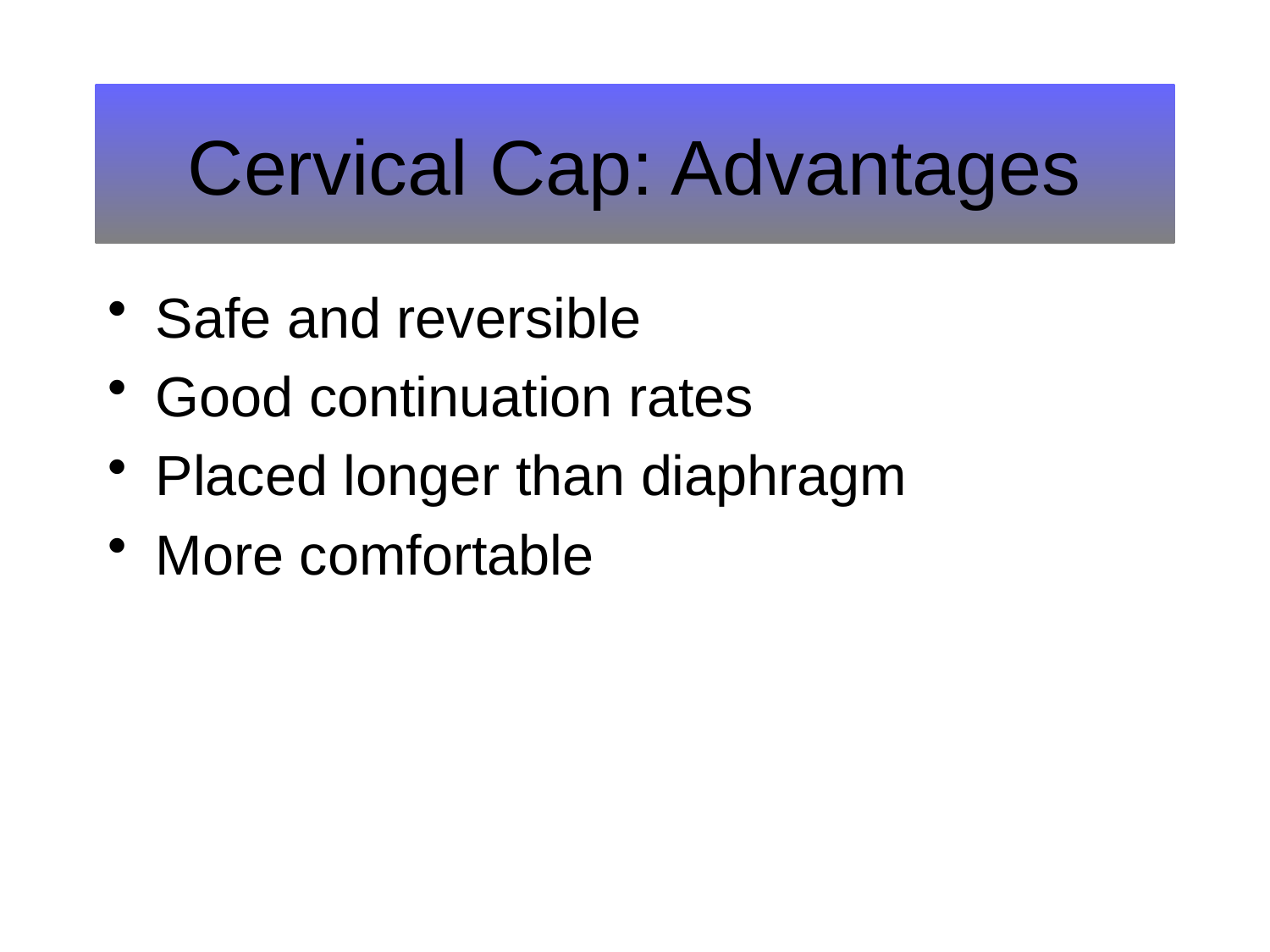

# Cervical Cap: Advantages
Safe and reversible
Good continuation rates
Placed longer than diaphragm
More comfortable